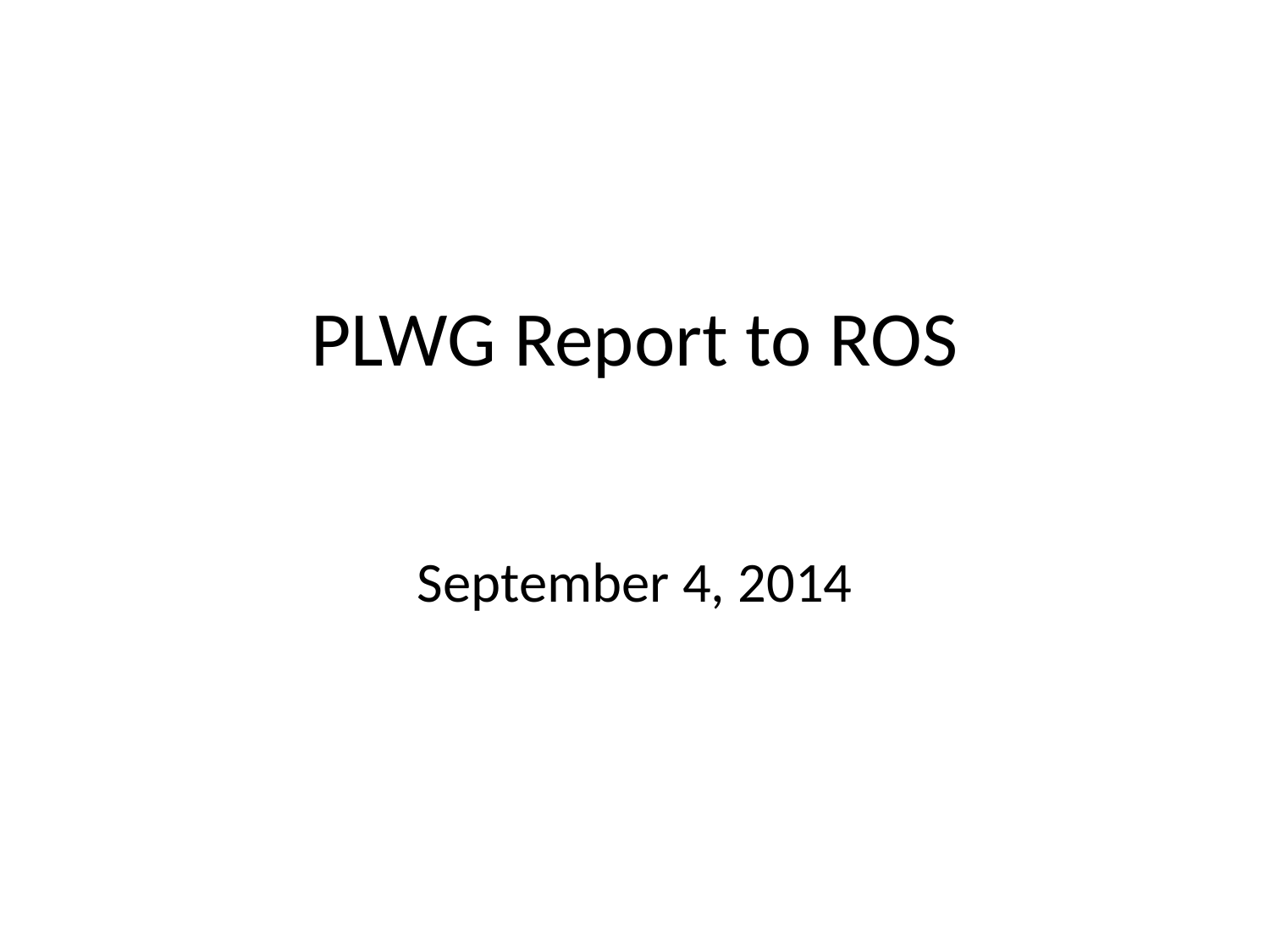

# PLWG Report to ROS
September 4, 2014